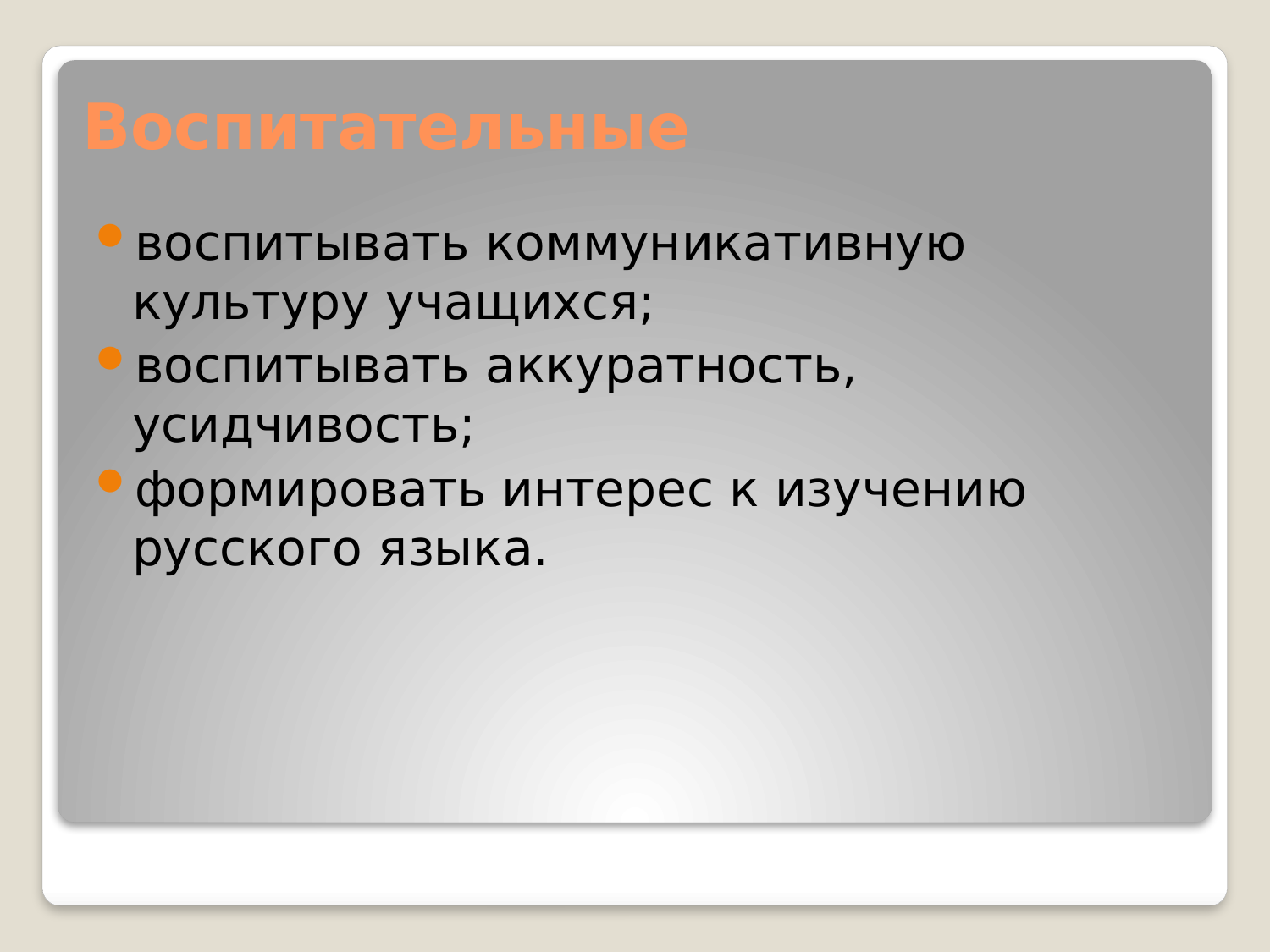

# Воспитательные
воспитывать коммуникативную культуру учащихся;
воспитывать аккуратность, усидчивость;
формировать интерес к изучению русского языка.